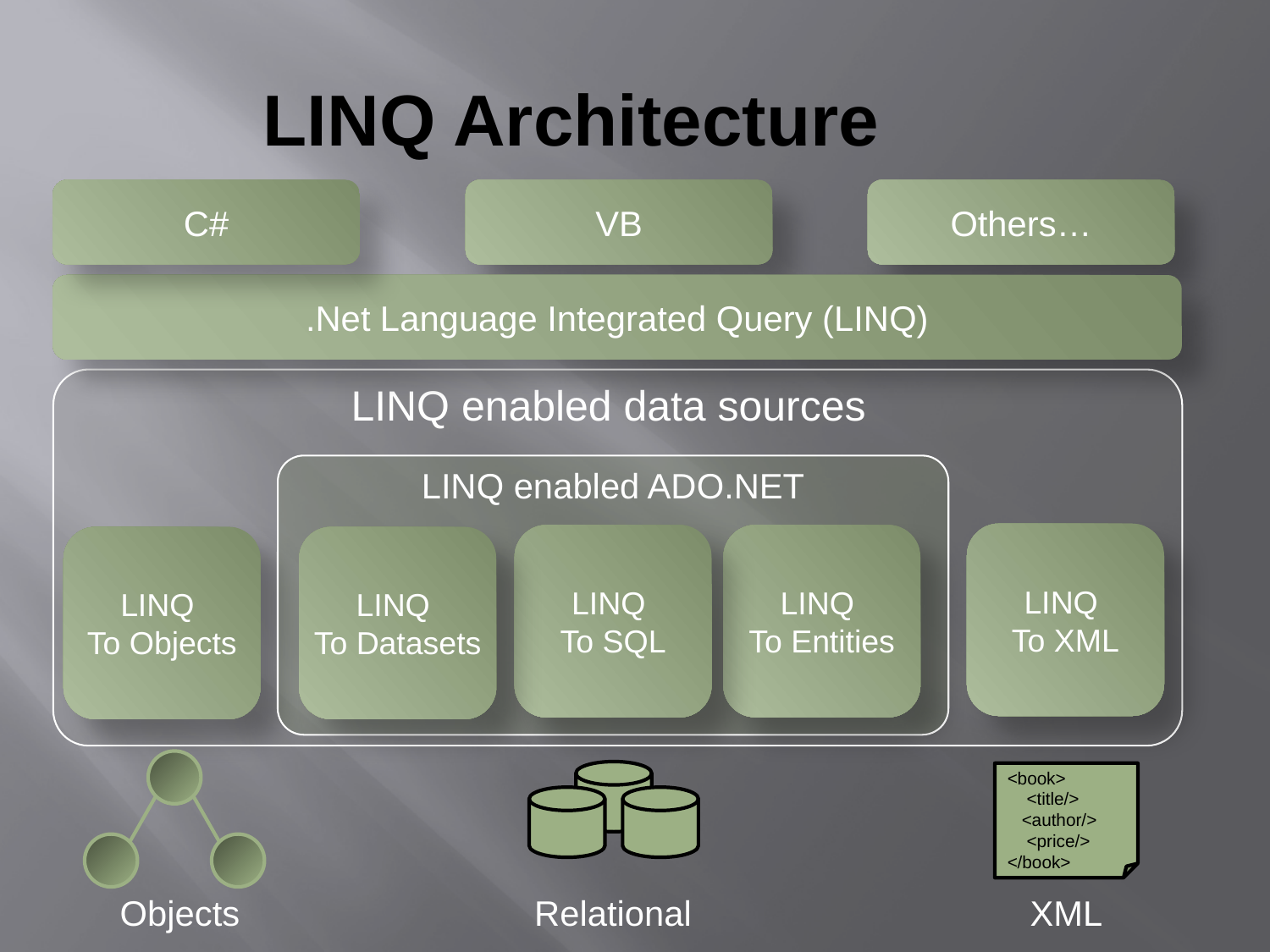

LINQ Architecture
C#
VB
Others…
.Net Language Integrated Query (LINQ)
LINQ enabled data sources

LINQ enabled ADO.NET

LINQ
To XML
LINQ
To SQL
LINQ
To Entities
LINQ
To Datasets
LINQ
To Objects

<book>
    <title/>
   <author/>
    <price/>
</book>
Objects
Relational
XML